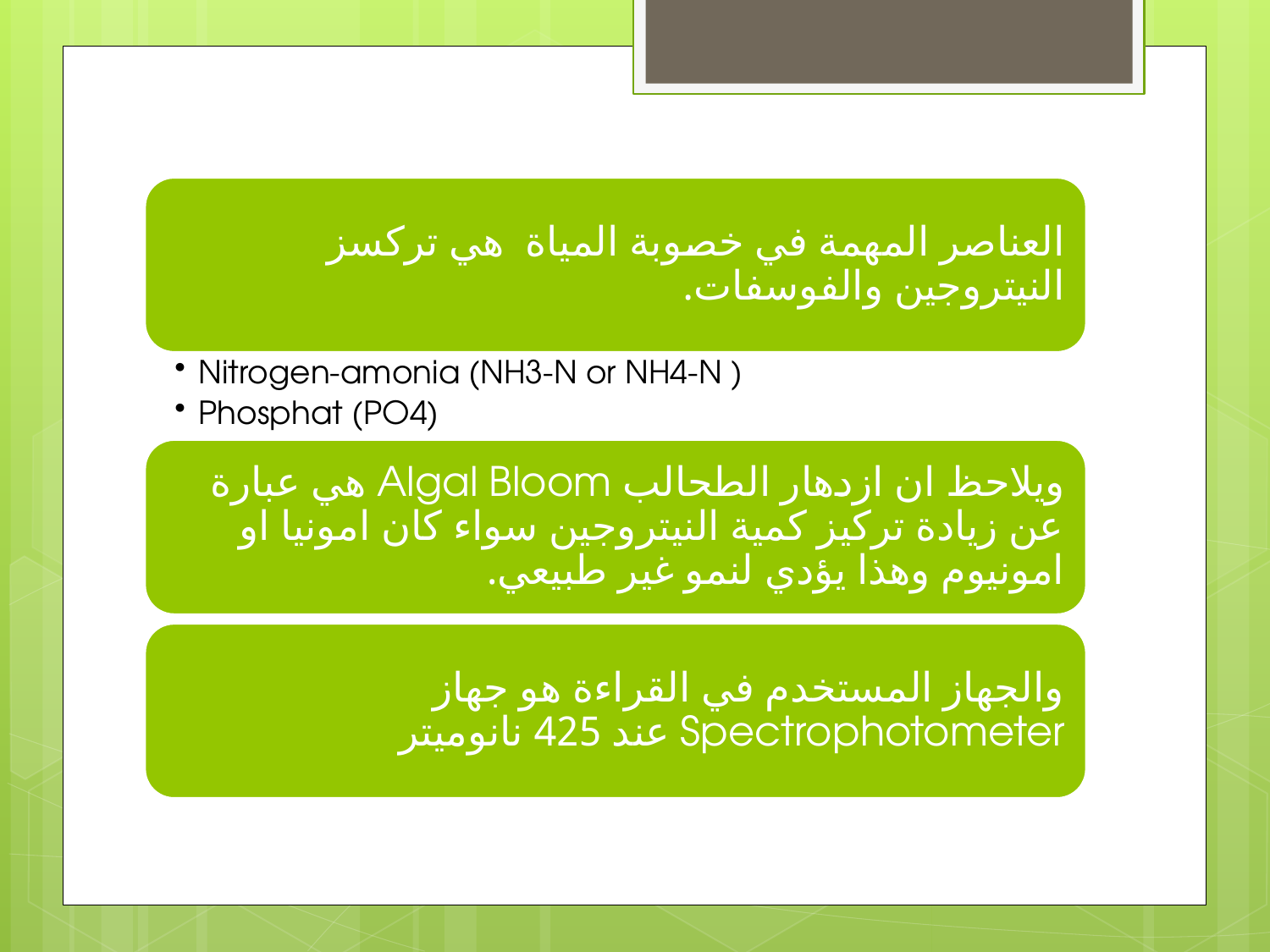

العناصر المهمة في خصوبة المياة  هي تركسز النيتروجين والفوسفات.
Nitrogen-amonia (NH3-N or NH4-N )
Phosphat (PO4)
ويلاحظ ان ازدهار الطحالب Algal Bloom هي عبارة عن زيادة تركيز كمية النيتروجين سواء كان امونيا او امونيوم وهذا يؤدي لنمو غير طبيعي.
والجهاز المستخدم في القراءة هو جهاز Spectrophotometer عند 425 نانوميتر